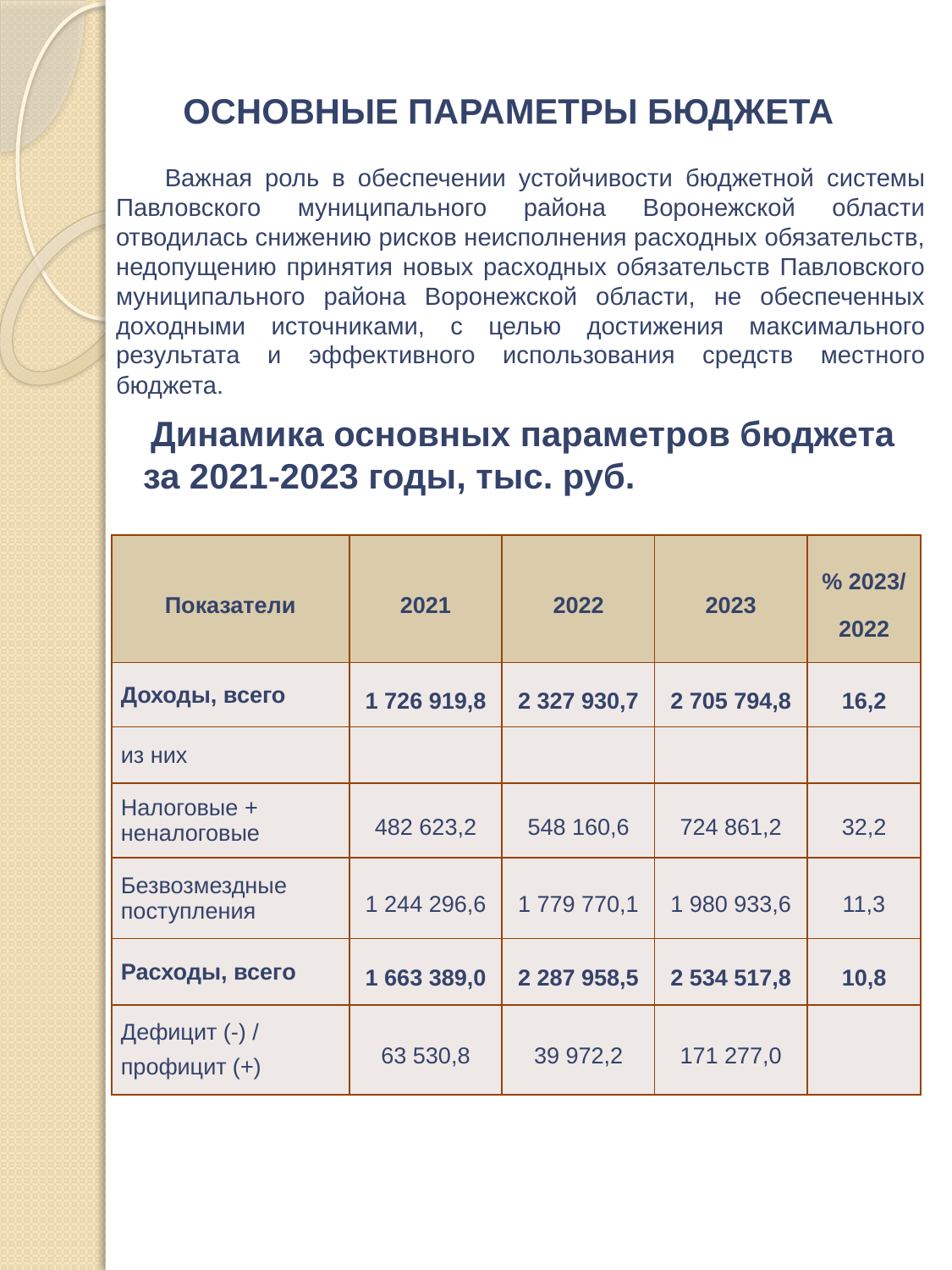

# ОСНОВНЫЕ ПАРАМЕТРЫ БЮДЖЕТА
Важная роль в обеспечении устойчивости бюджетной системы Павловского муниципального района Воронежской области отводилась снижению рисков неисполнения расходных обязательств, недопущению принятия новых расходных обязательств Павловского муниципального района Воронежской области, не обеспеченных доходными источниками, с целью достижения максимального результата и эффективного использования средств местного бюджета.

Динамика основных параметров бюджета за 2021-2023 годы, тыс. руб.
| Показатели | 2021 | 2022 | 2023 | % 2023/ 2022 |
| --- | --- | --- | --- | --- |
| Доходы, всего | 1 726 919,8 | 2 327 930,7 | 2 705 794,8 | 16,2 |
| из них |  |  |  |  |
| Налоговые + неналоговые | 482 623,2 | 548 160,6 | 724 861,2 | 32,2 |
| Безвозмездные поступления | 1 244 296,6 | 1 779 770,1 | 1 980 933,6 | 11,3 |
| Расходы, всего | 1 663 389,0 | 2 287 958,5 | 2 534 517,8 | 10,8 |
| Дефицит (-) / профицит (+) | 63 530,8 | 39 972,2 | 171 277,0 |  |